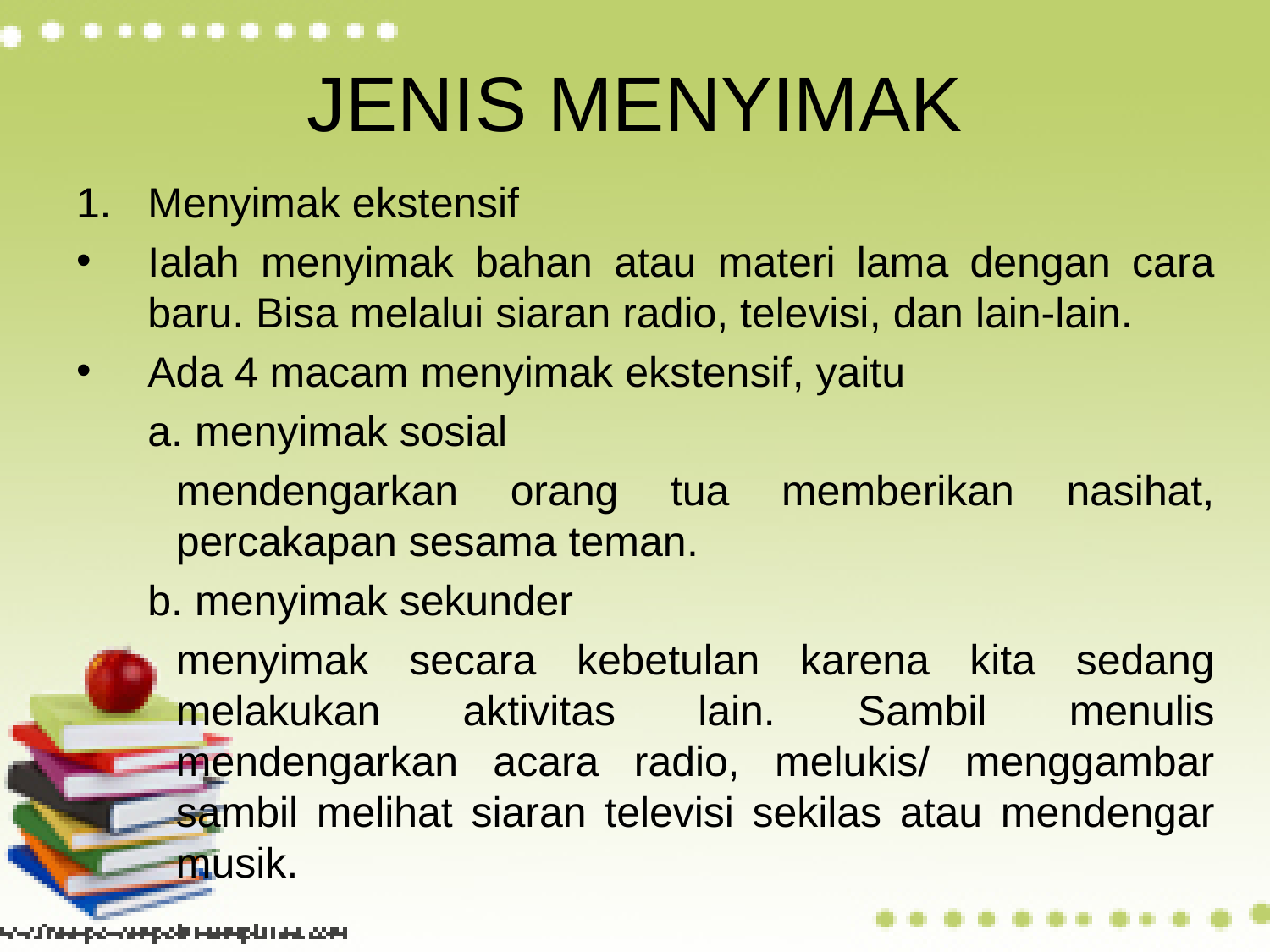

# JENIS MENYIMAK
Menyimak ekstensif
Ialah menyimak bahan atau materi lama dengan cara baru. Bisa melalui siaran radio, televisi, dan lain-lain.
Ada 4 macam menyimak ekstensif, yaitu
	a. menyimak sosial
mendengarkan orang tua memberikan nasihat, percakapan sesama teman.
	b. menyimak sekunder
menyimak secara kebetulan karena kita sedang melakukan aktivitas lain. Sambil menulis mendengarkan acara radio, melukis/ menggambar sambil melihat siaran televisi sekilas atau mendengar musik.